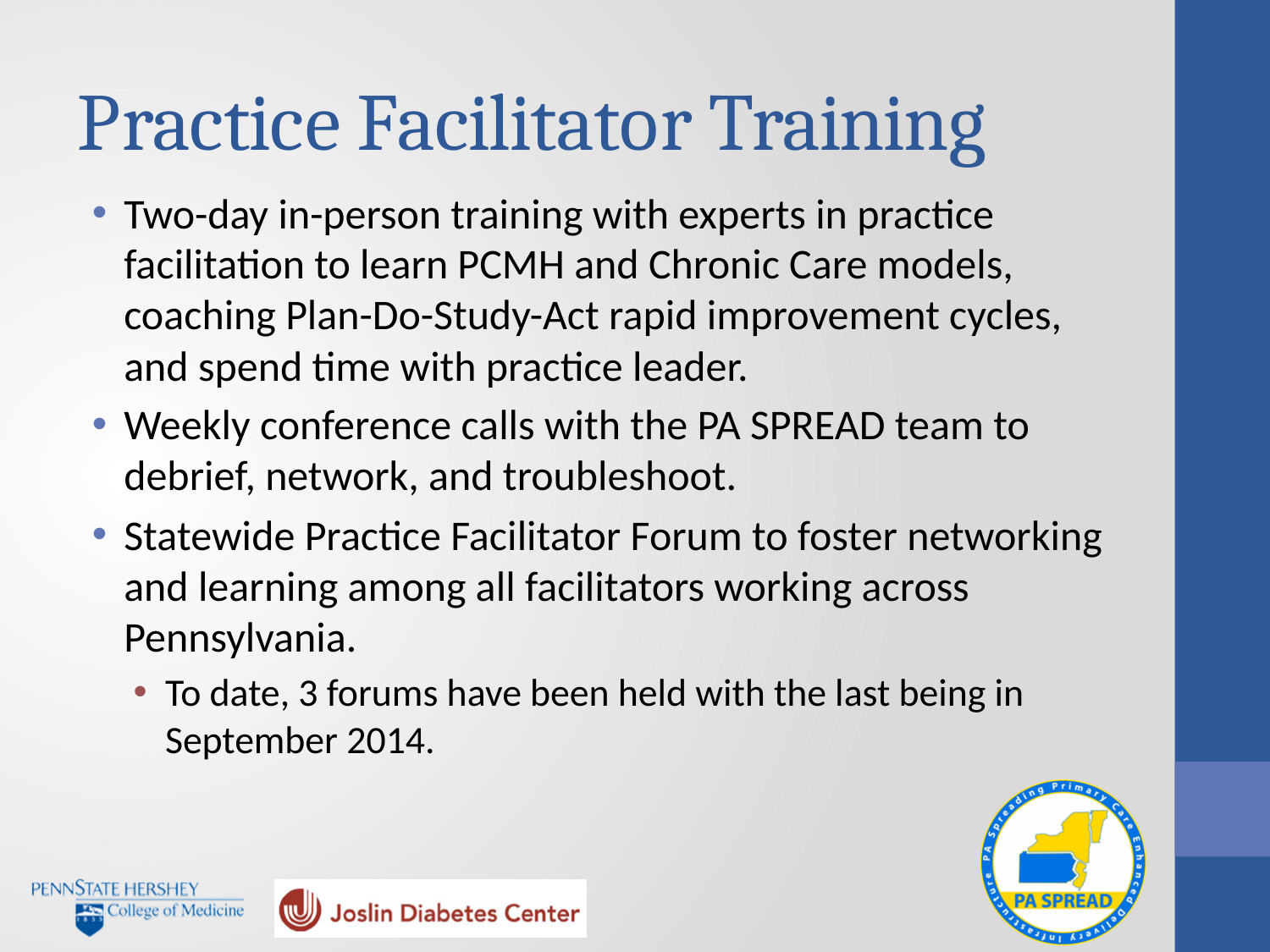

# Practice Facilitator Training
Two-day in-person training with experts in practice facilitation to learn PCMH and Chronic Care models, coaching Plan-Do-Study-Act rapid improvement cycles, and spend time with practice leader.
Weekly conference calls with the PA SPREAD team to debrief, network, and troubleshoot.
Statewide Practice Facilitator Forum to foster networking and learning among all facilitators working across Pennsylvania.
To date, 3 forums have been held with the last being in September 2014.